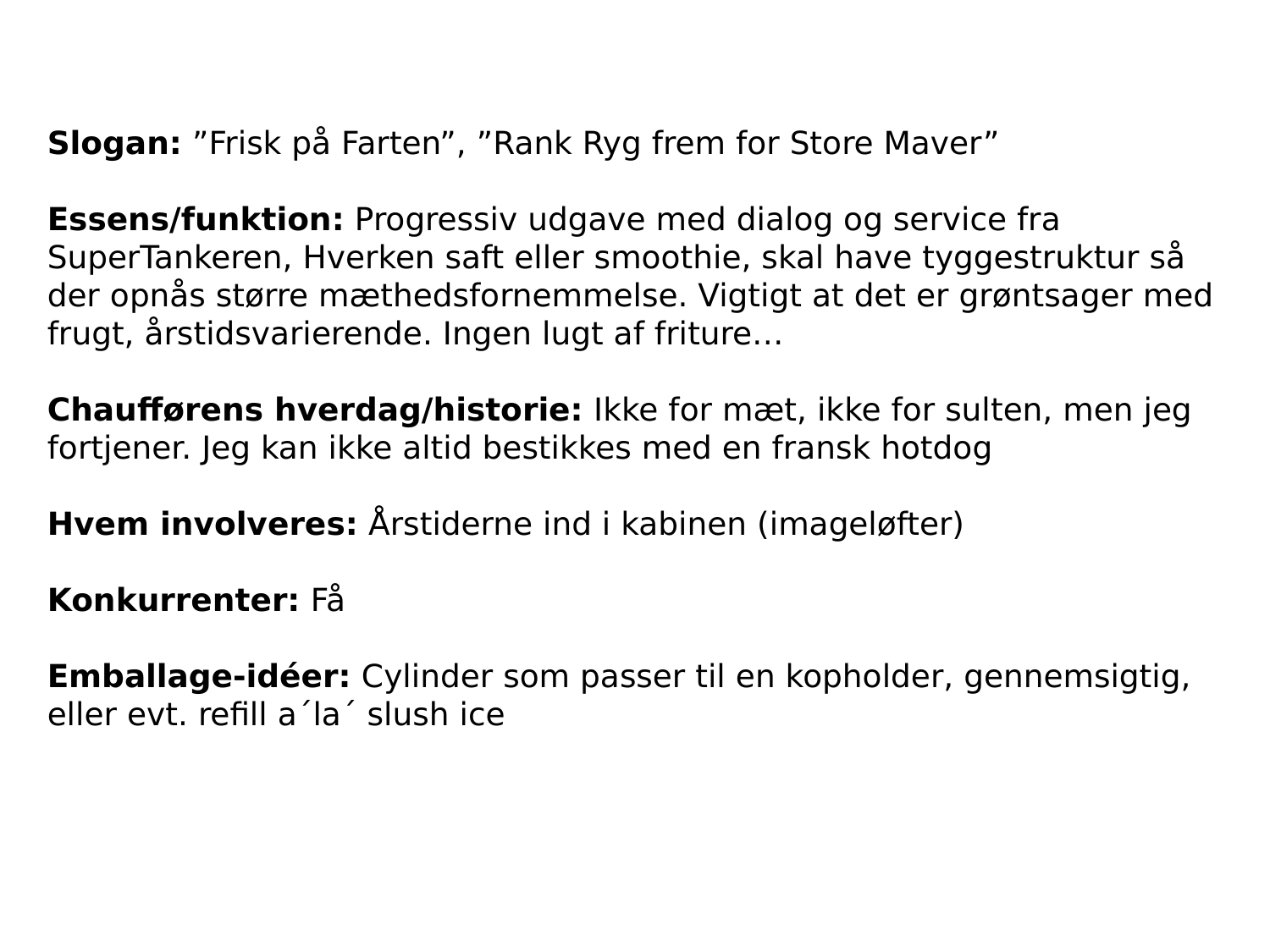

Slogan: ”Frisk på Farten”, ”Rank Ryg frem for Store Maver”

Essens/funktion: Progressiv udgave med dialog og service fra
SuperTankeren, Hverken saft eller smoothie, skal have tyggestruktur så der opnås større mæthedsfornemmelse. Vigtigt at det er grøntsager med frugt, årstidsvarierende. Ingen lugt af friture…

Chaufførens hverdag/historie: Ikke for mæt, ikke for sulten, men jeg fortjener. Jeg kan ikke altid bestikkes med en fransk hotdog

Hvem involveres: Årstiderne ind i kabinen (imageløfter)

Konkurrenter: Få

Emballage-idéer: Cylinder som passer til en kopholder, gennemsigtig, eller evt. refill a´la´ slush ice